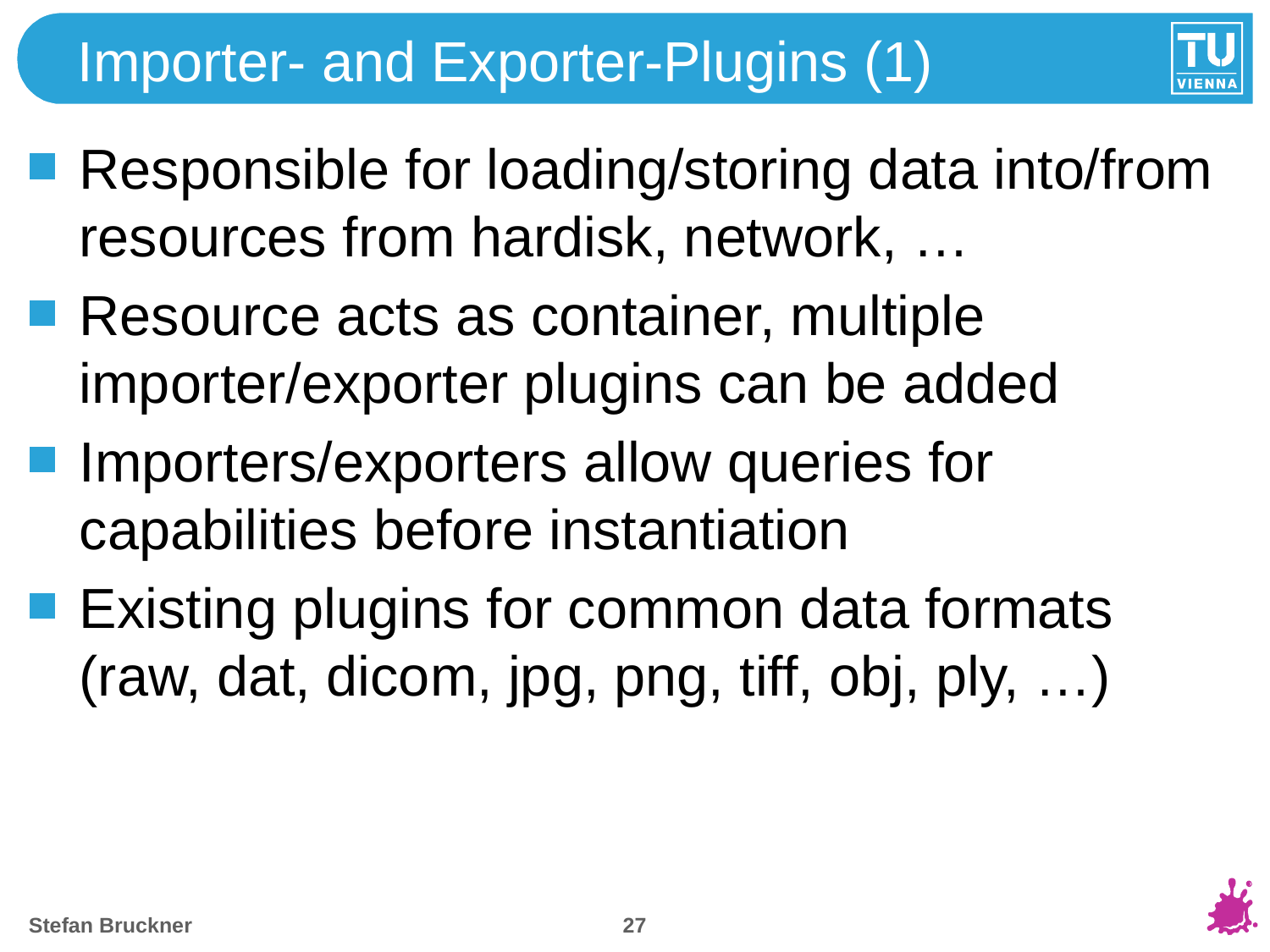

# Importer- and Exporter-Plugins (1)
Responsible for loading/storing data into/from resources from hardisk, network, …
Resource acts as container, multiple importer/exporter plugins can be added
Importers/exporters allow queries for capabilities before instantiation
Existing plugins for common data formats (raw, dat, dicom, jpg, png, tiff, obj, ply, …)

27
Stefan Bruckner